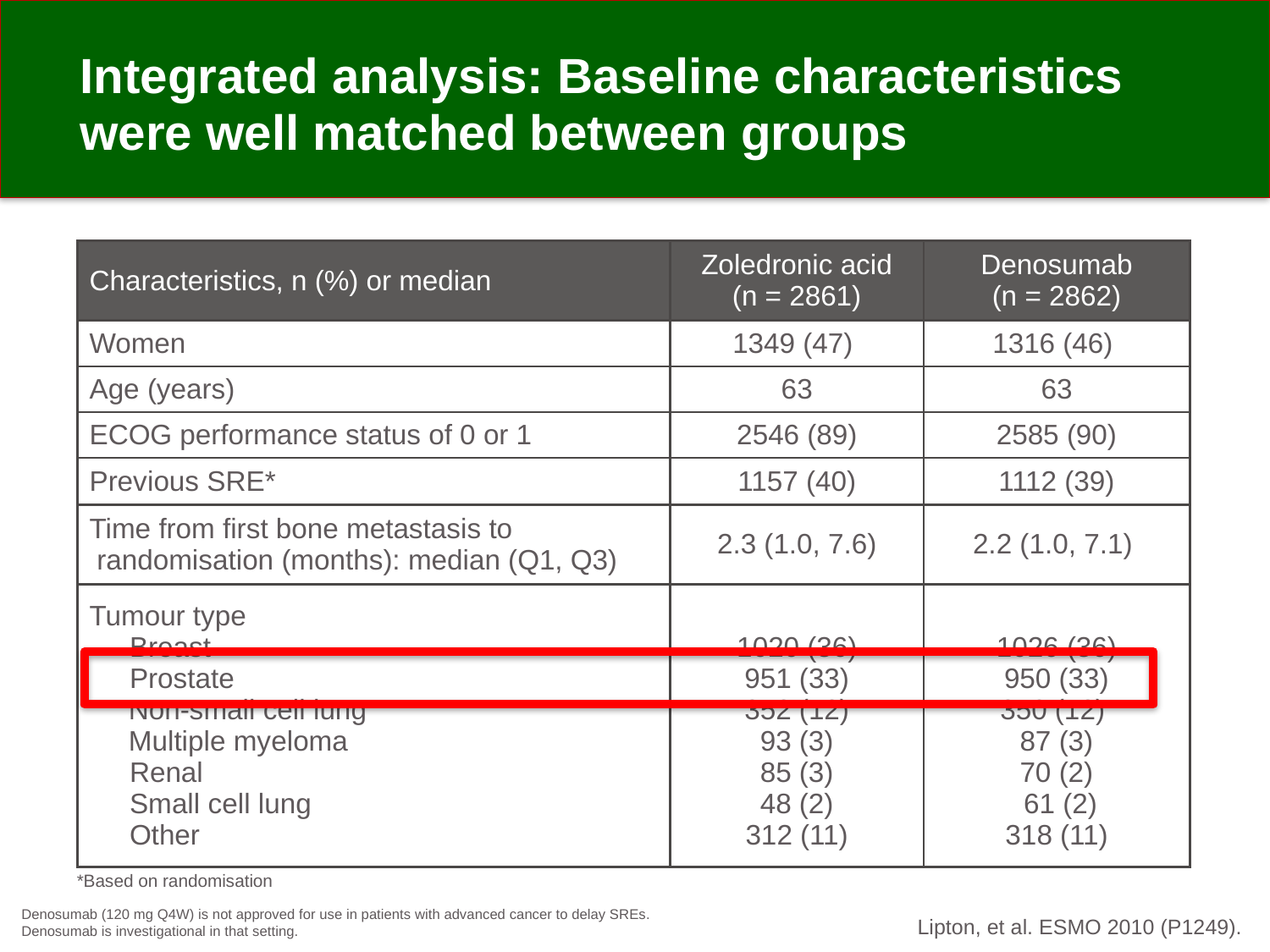

# Integrated analysis: Baseline characteristics were well matched between groups
| Characteristics, n (%) or median | Zoledronic acid (n = 2861) | Denosumab (n = 2862) |
| --- | --- | --- |
| Women | 1349 (47) | 1316 (46) |
| Age (years) | 63 | 63 |
| ECOG performance status of 0 or 1 | 2546 (89) | 2585 (90) |
| Previous SRE\* | 1157 (40) | 1112 (39) |
| Time from first bone metastasis to randomisation (months): median (Q1, Q3) | 2.3 (1.0, 7.6) | 2.2 (1.0, 7.1) |
| Tumour type Breast Prostate Non-small cell lung Multiple myeloma Renal Small cell lung Other | 1020 (36) 951 (33) 352 (12) 93 (3) 85 (3) 48 (2) 312 (11) | 1026 (36) 950 (33) 350 (12) 87 (3) 70 (2) 61 (2) 318 (11) |

*Based on randomisation
Denosumab (120 mg Q4W) is not approved for use in patients with advanced cancer to delay SREs.
Denosumab is investigational in that setting.
Lipton, et al. ESMO 2010 (P1249).